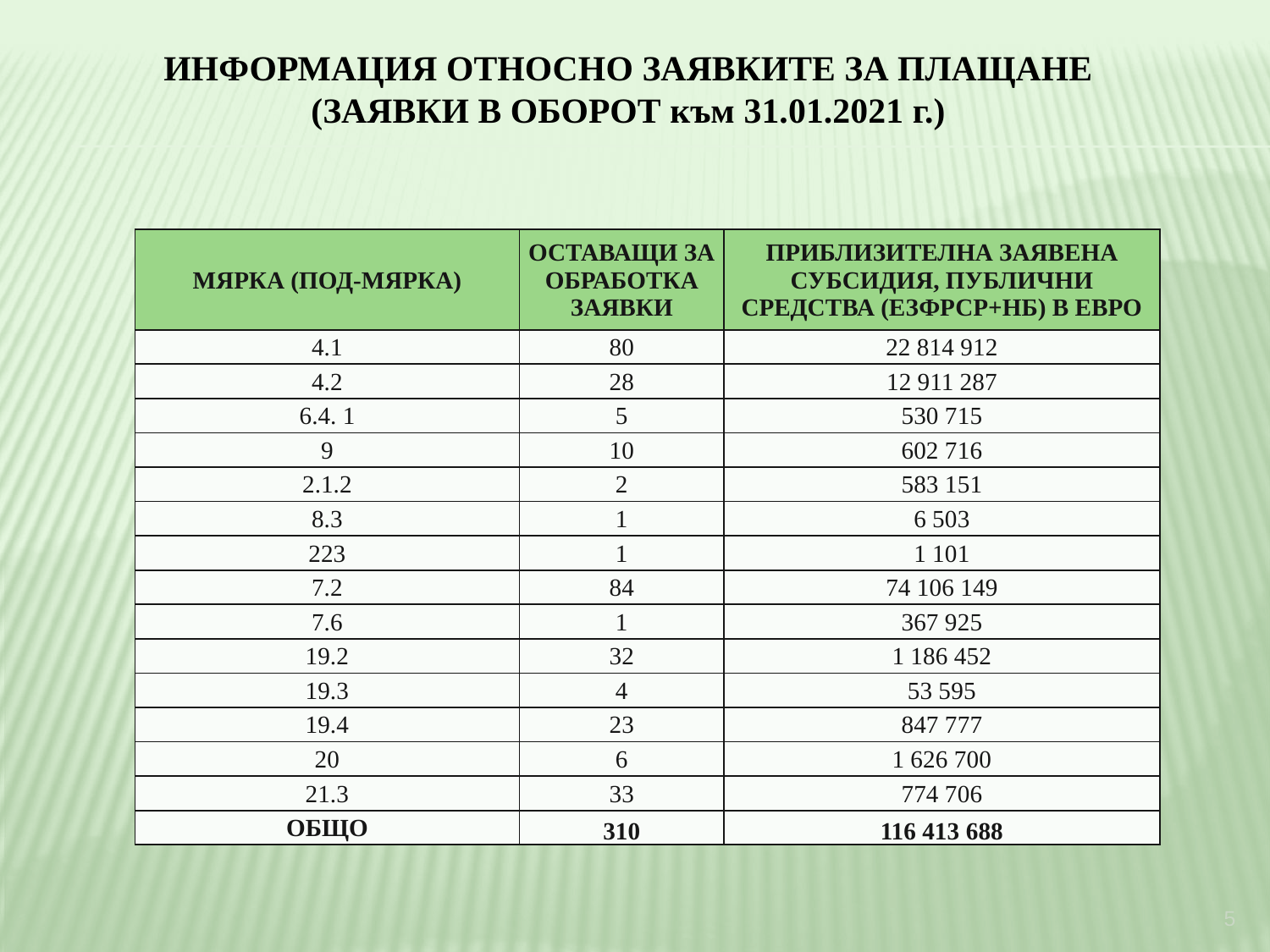

ИНФОРМАЦИЯ ОТНОСНО ЗАЯВКИТЕ ЗА ПЛАЩАНЕ
(ЗАЯВКИ В ОБОРОТ към 31.01.2021 г.)

| МЯРКА (ПОД-МЯРКА) | ОСТАВАЩИ ЗА ОБРАБОТКА ЗАЯВКИ | ПРИБЛИЗИТЕЛНА ЗАЯВЕНА СУБСИДИЯ, ПУБЛИЧНИ СРЕДСТВА (ЕЗФРСР+НБ) В ЕВРО |
| --- | --- | --- |
| 4.1 | 80 | 22 814 912 |
| 4.2 | 28 | 12 911 287 |
| 6.4. 1 | 5 | 530 715 |
| 9 | 10 | 602 716 |
| 2.1.2 | 2 | 583 151 |
| 8.3 | 1 | 6 503 |
| 223 | 1 | 1 101 |
| 7.2 | 84 | 74 106 149 |
| 7.6 | 1 | 367 925 |
| 19.2 | 32 | 1 186 452 |
| 19.3 | 4 | 53 595 |
| 19.4 | 23 | 847 777 |
| 20 | 6 | 1 626 700 |
| 21.3 | 33 | 774 706 |
| ОБЩО | 310 | 116 413 688 |
5